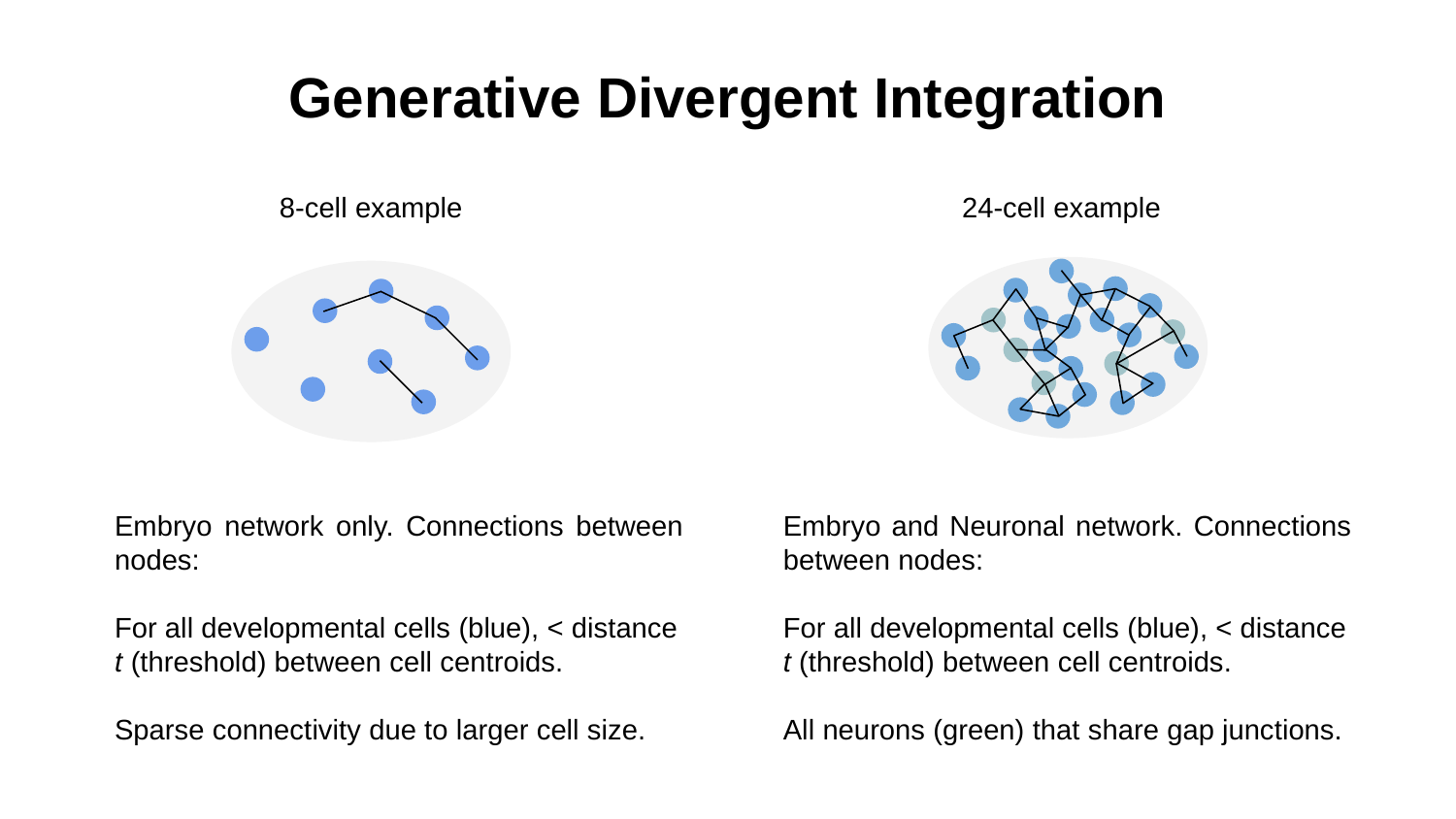

# Generative Divergent Integration
8-cell example
24-cell example

Embryo network only. Connections between nodes:

For all developmental cells (blue), < distance t (threshold) between cell centroids.

Sparse connectivity due to larger cell size.
Embryo and Neuronal network. Connections between nodes:

For all developmental cells (blue), < distance t (threshold) between cell centroids.

All neurons (green) that share gap junctions.